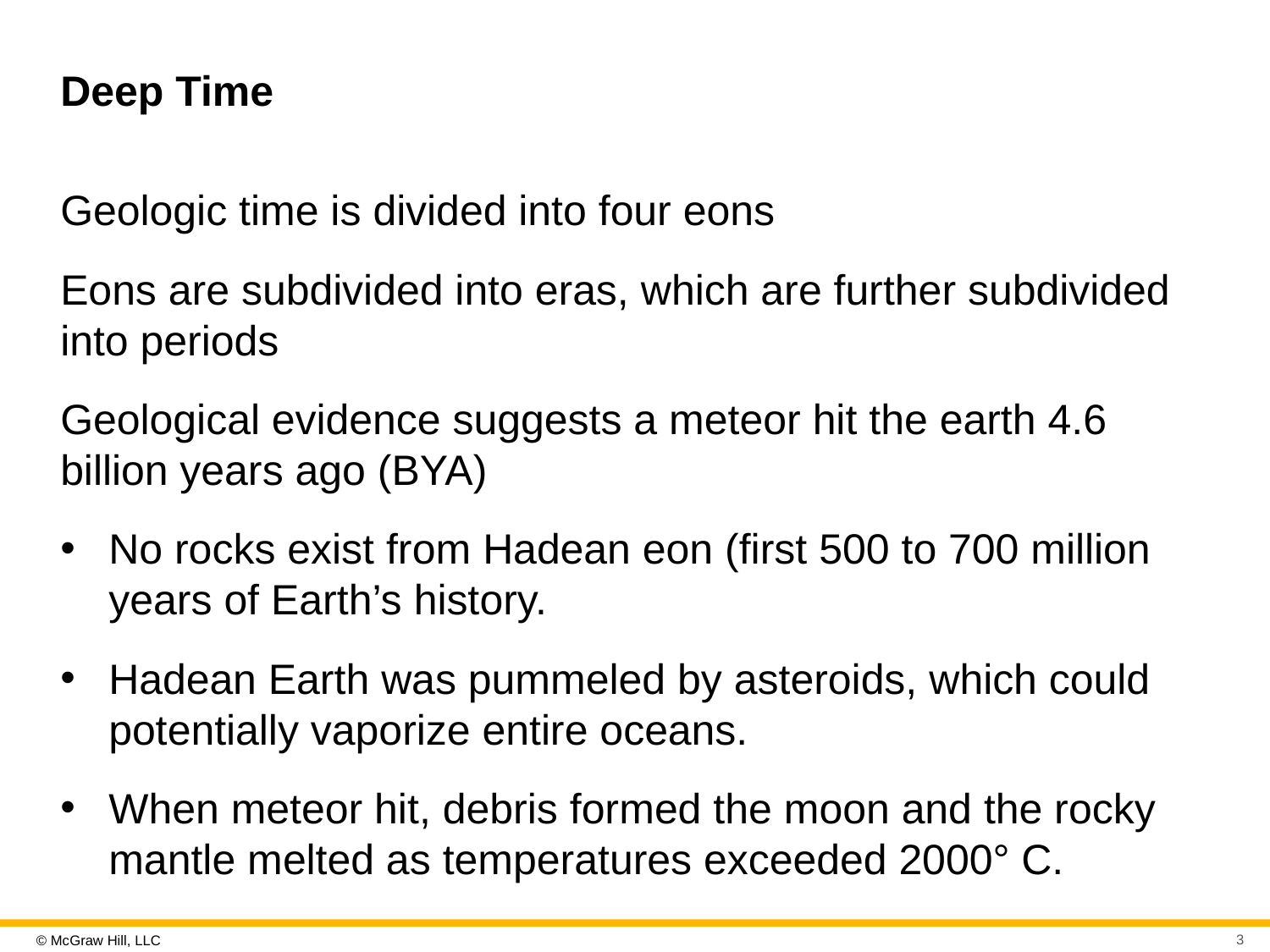

# Deep Time
Geologic time is divided into four eons
Eons are subdivided into eras, which are further subdivided into periods
Geological evidence suggests a meteor hit the earth 4.6 billion years ago (BYA)
No rocks exist from Hadean eon (first 500 to 700 million years of Earth’s history.
Hadean Earth was pummeled by asteroids, which could potentially vaporize entire oceans.
When meteor hit, debris formed the moon and the rocky mantle melted as temperatures exceeded 2000° C.
3